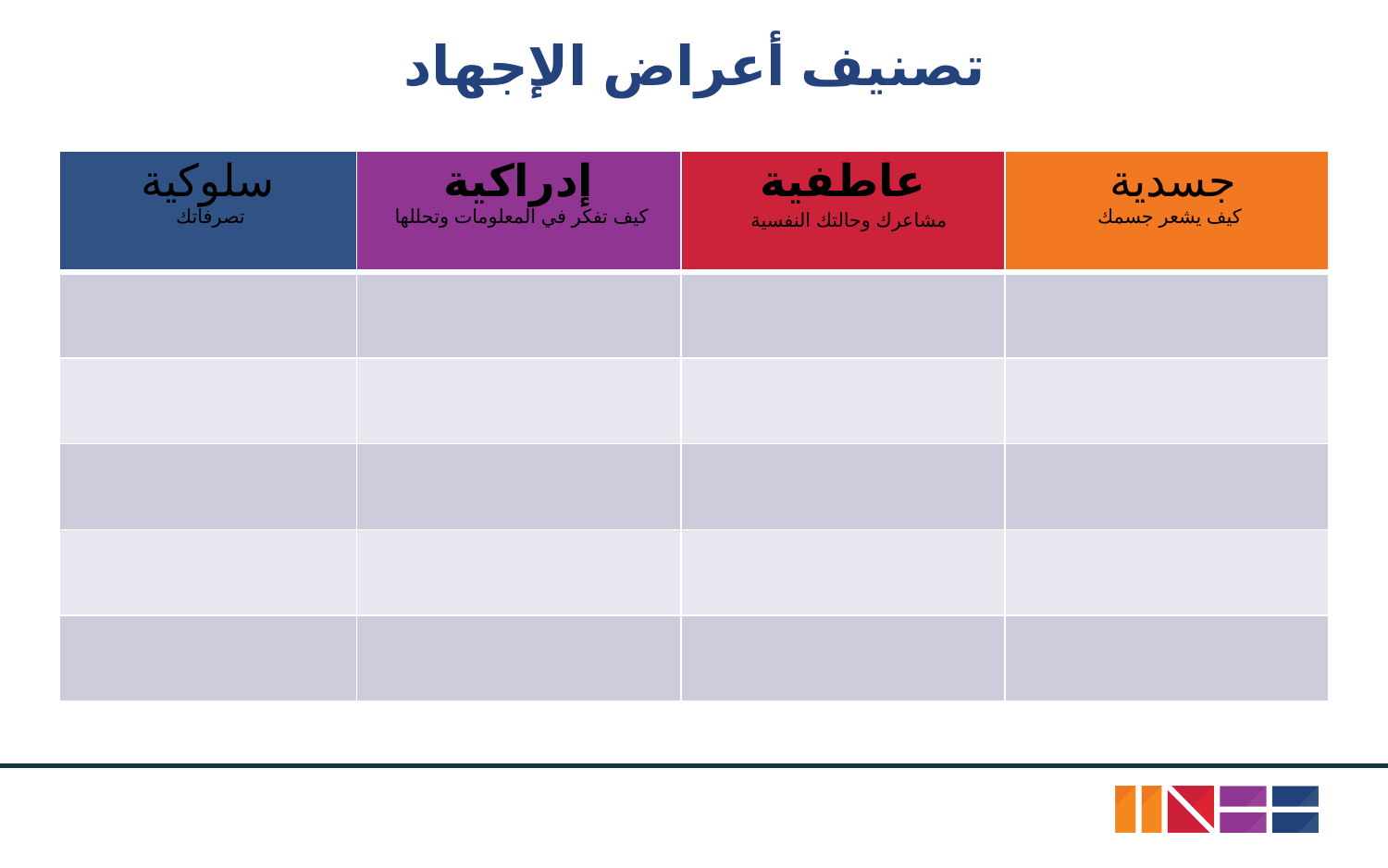

# تصنيف أعراض الإجهاد
| سلوكية تصرفاتك | إدراكية كيف تفكر في المعلومات وتحللها | عاطفية مشاعرك وحالتك النفسية | جسدية كيف يشعر جسمك |
| --- | --- | --- | --- |
|  |  |  |  |
|  |  |  |  |
|  |  |  |  |
|  |  |  |  |
|  |  |  |  |